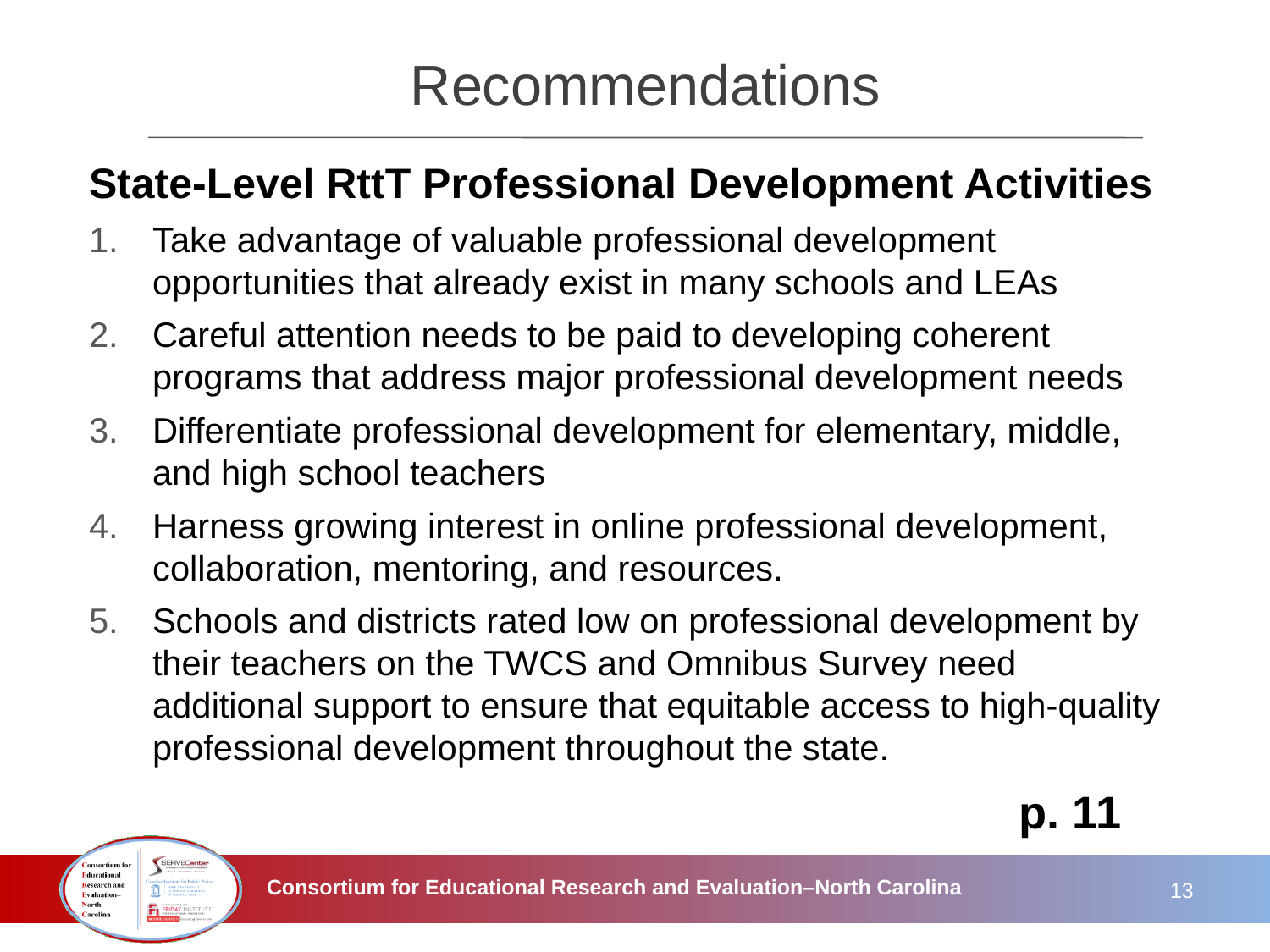

# Recommendations
State-Level RttT Professional Development Activities
Take advantage of valuable professional development opportunities that already exist in many schools and LEAs
Careful attention needs to be paid to developing coherent programs that address major professional development needs
Differentiate professional development for elementary, middle, and high school teachers
Harness growing interest in online professional development, collaboration, mentoring, and resources.
Schools and districts rated low on professional development by their teachers on the TWCS and Omnibus Survey need additional support to ensure that equitable access to high-quality professional development throughout the state.
p. 11
13